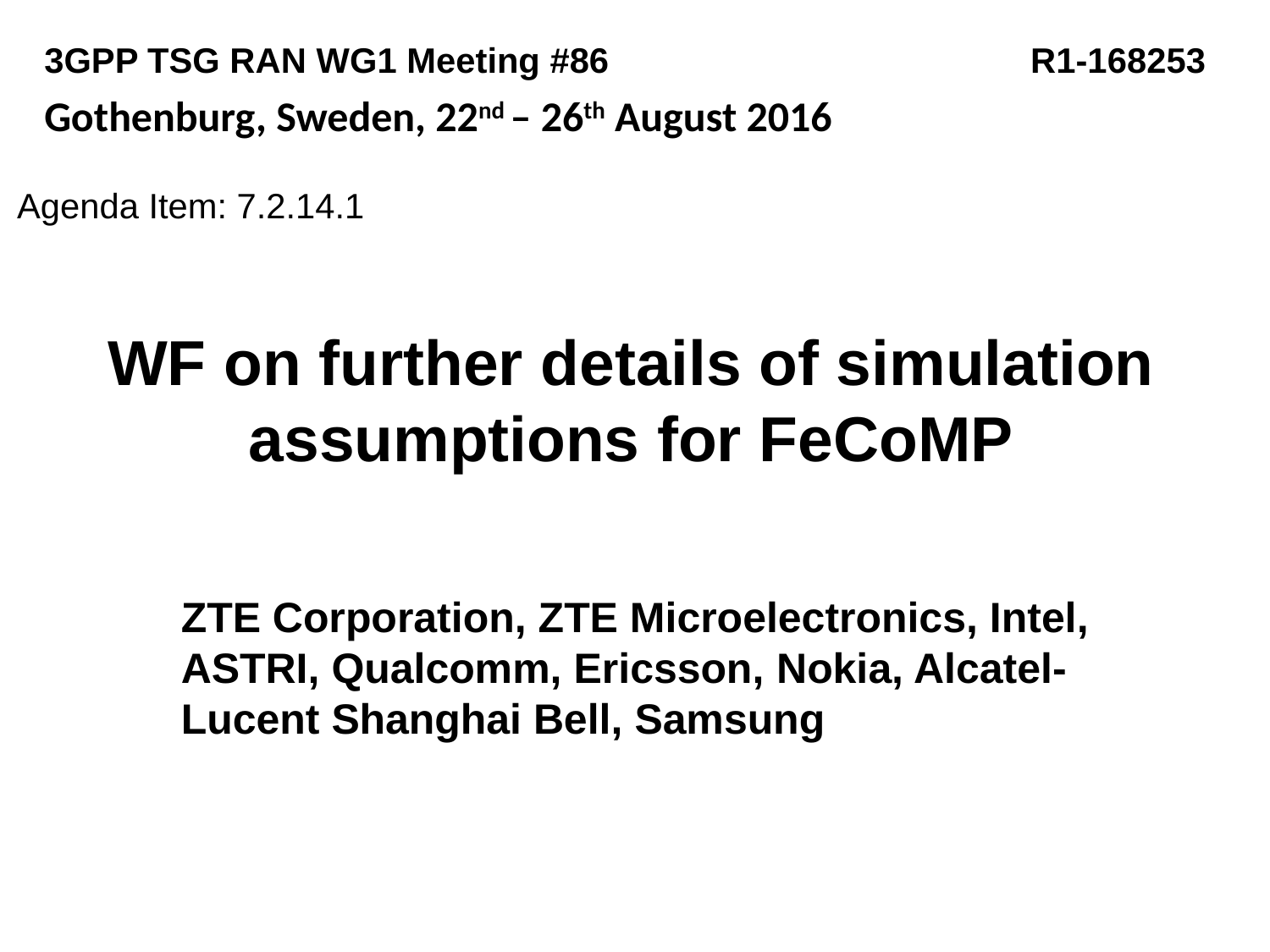

3GPP TSG RAN WG1 Meeting #86            		          R1-168253
Gothenburg, Sweden, 22nd – 26th August 2016

Agenda Item: 7.2.14.1
# WF on further details of simulation assumptions for FeCoMP
ZTE Corporation, ZTE Microelectronics, Intel, ASTRI, Qualcomm, Ericsson, Nokia, Alcatel-Lucent Shanghai Bell, Samsung